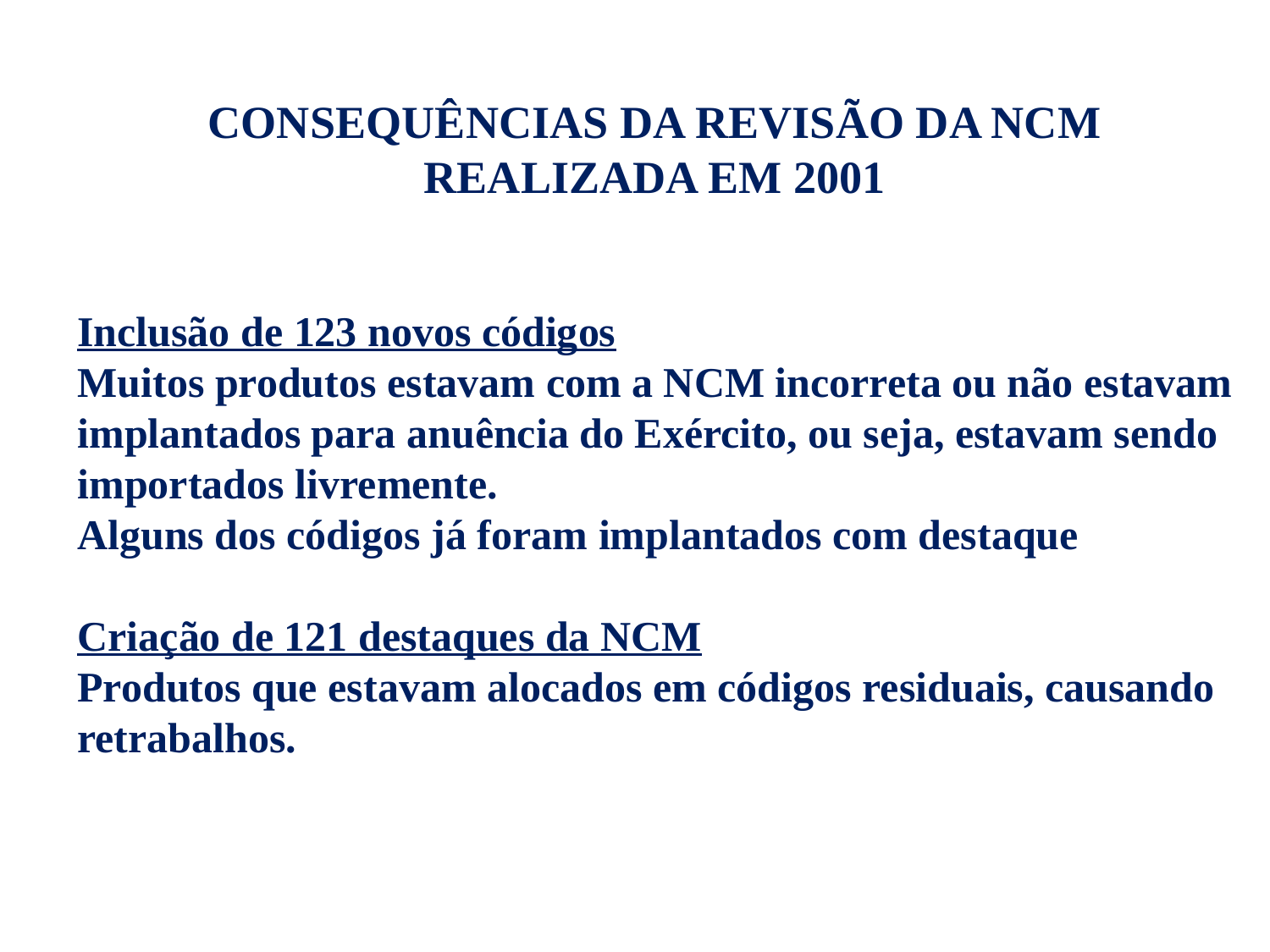

CONSEQUÊNCIAS DA REVISÃO DA NCM REALIZADA EM 2001

Inclusão de 123 novos códigos
Muitos produtos estavam com a NCM incorreta ou não estavam implantados para anuência do Exército, ou seja, estavam sendo importados livremente.
Alguns dos códigos já foram implantados com destaque

Criação de 121 destaques da NCM
Produtos que estavam alocados em códigos residuais, causando retrabalhos.